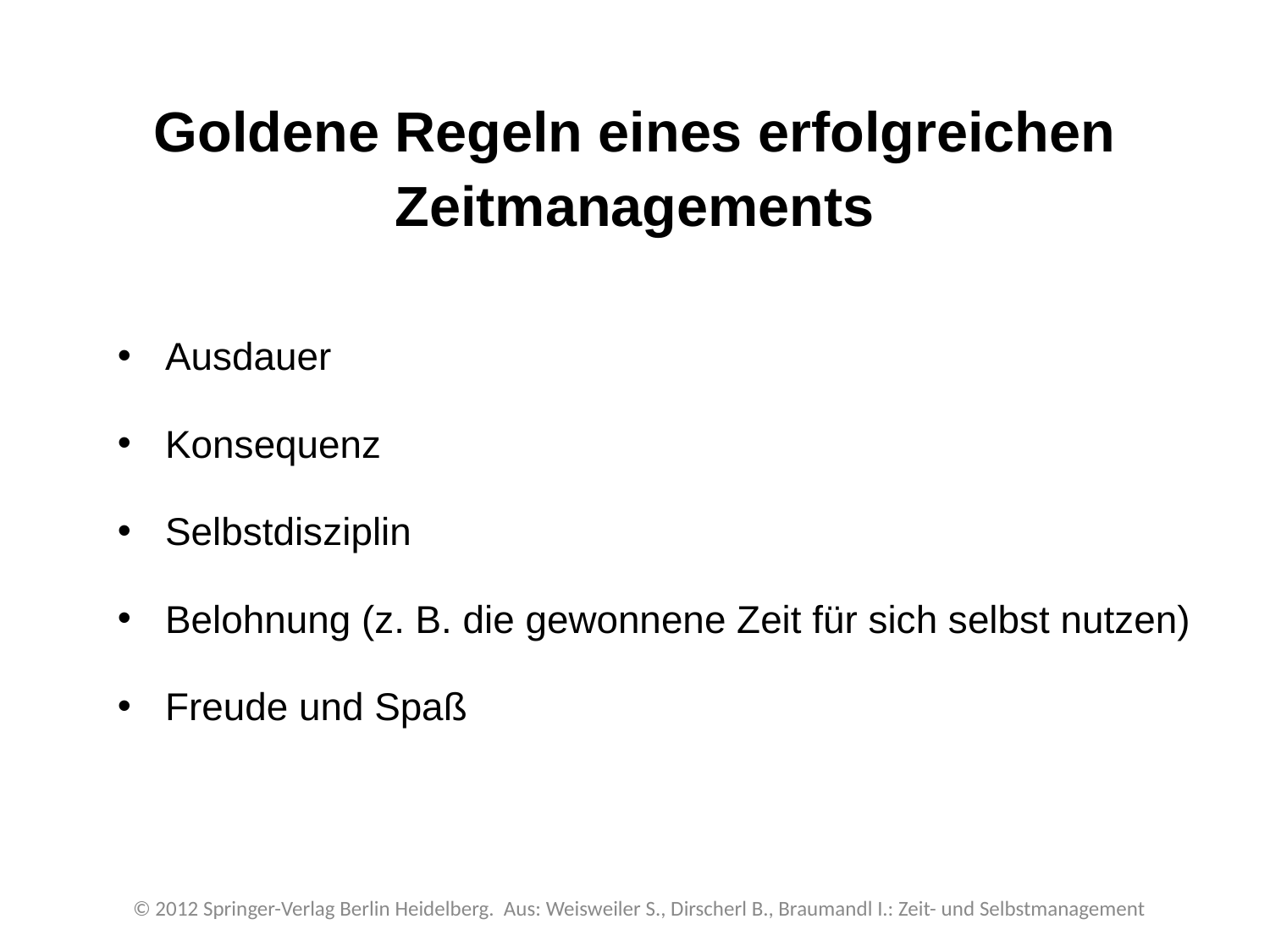

# Goldene Regeln eines erfolgreichen Zeitmanagements
Ausdauer
Konsequenz
Selbstdisziplin
Belohnung (z. B. die gewonnene Zeit für sich selbst nutzen)
Freude und Spaß
© 2012 Springer-Verlag Berlin Heidelberg.  Aus: Weisweiler S., Dirscherl B., Braumandl I.: Zeit- und Selbstmanagement